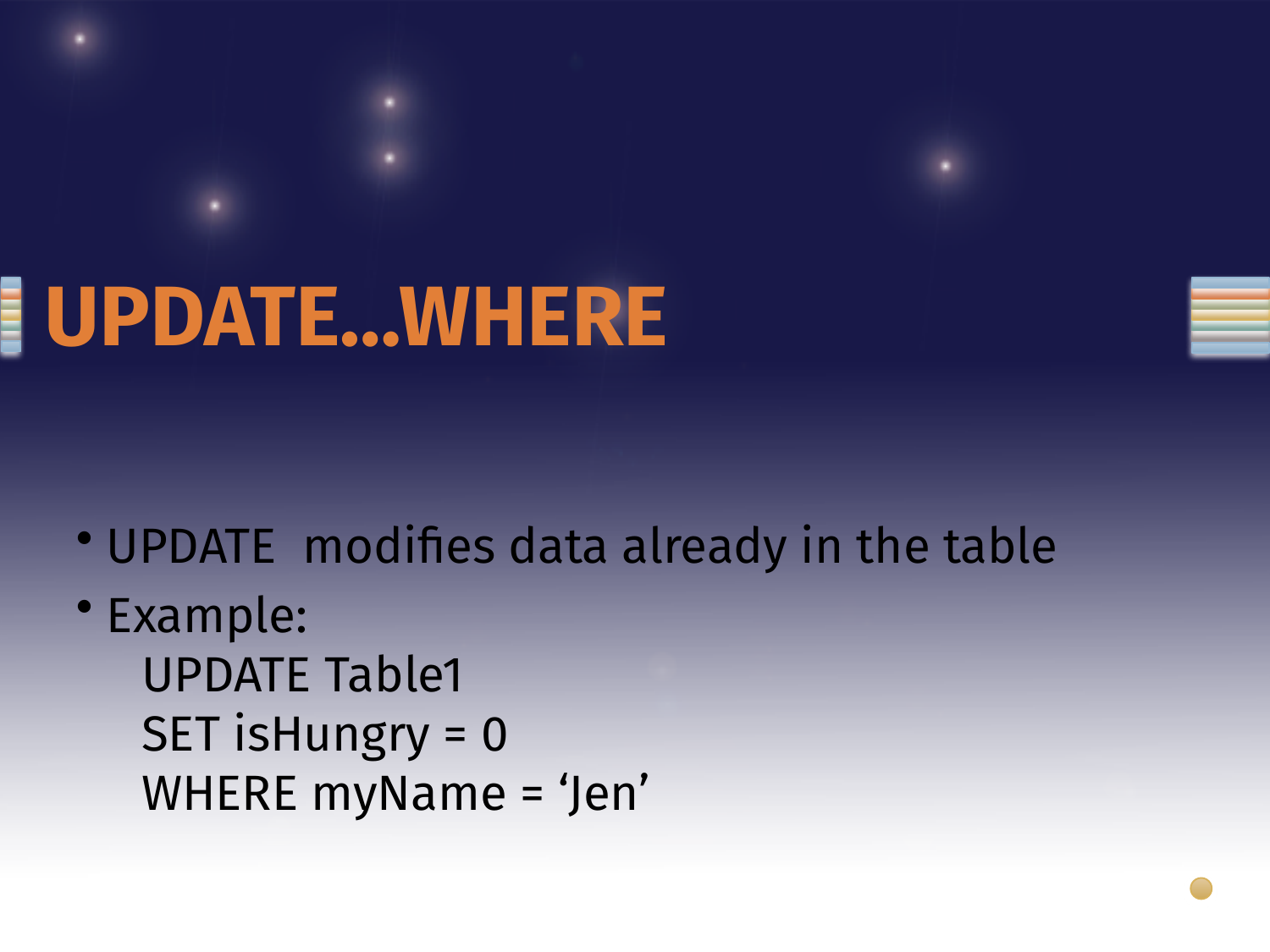

# UPDATE…WHERE

 UPDATE  modifies data already in the table
 Example:
     UPDATE Table1
     SET isHungry = 0
     WHERE myName = ‘Jen’